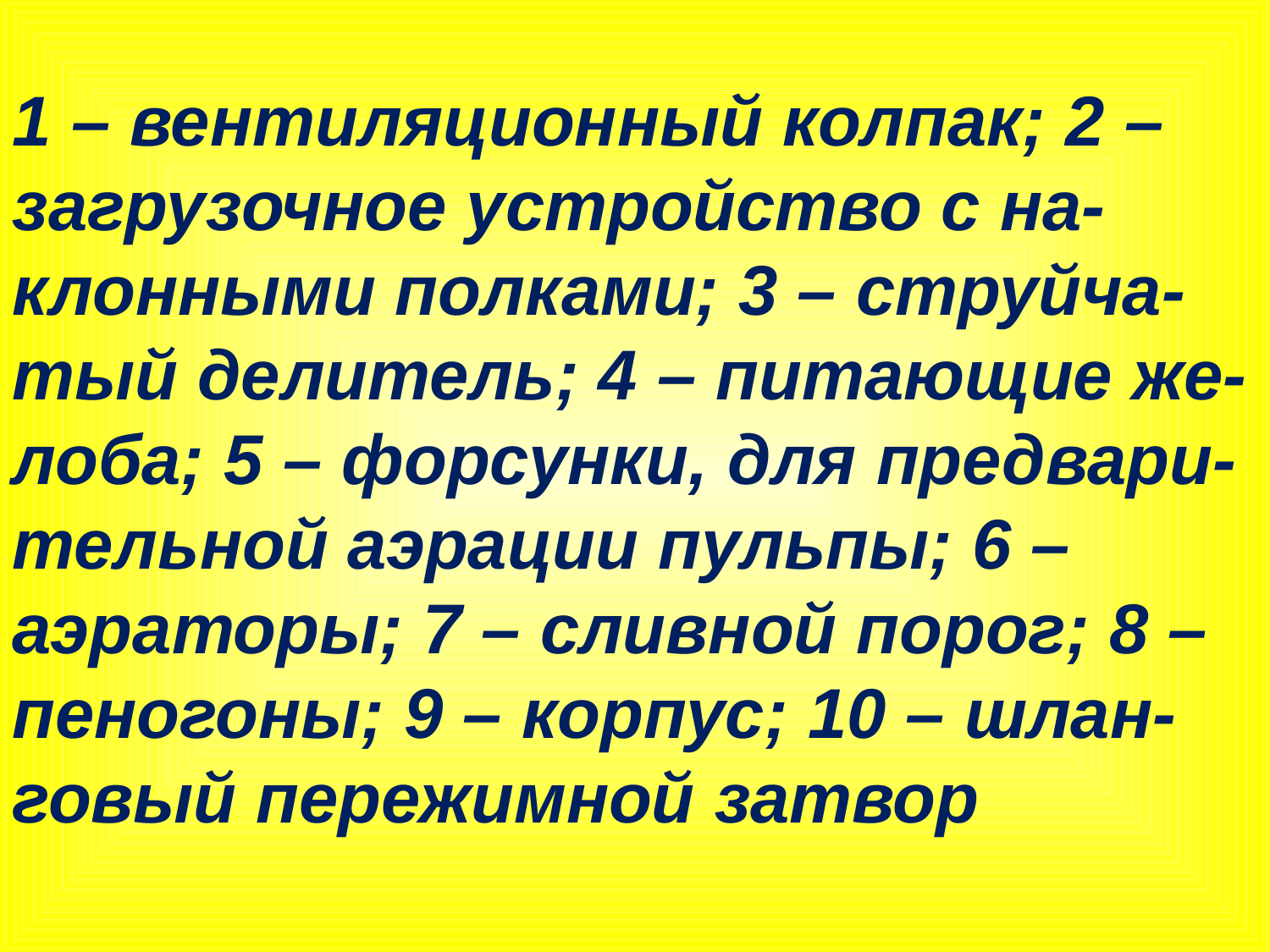

1 – вентиляционный колпак; 2 – загрузочное устройство с на-клонными полками; 3 – струйча-тый делитель; 4 – питающие же-лоба; 5 – форсунки, для предвари-тельной аэрации пульпы; 6 – аэраторы; 7 – сливной порог; 8 – пеногоны; 9 – корпус; 10 – шлан-говый пережимной затвор